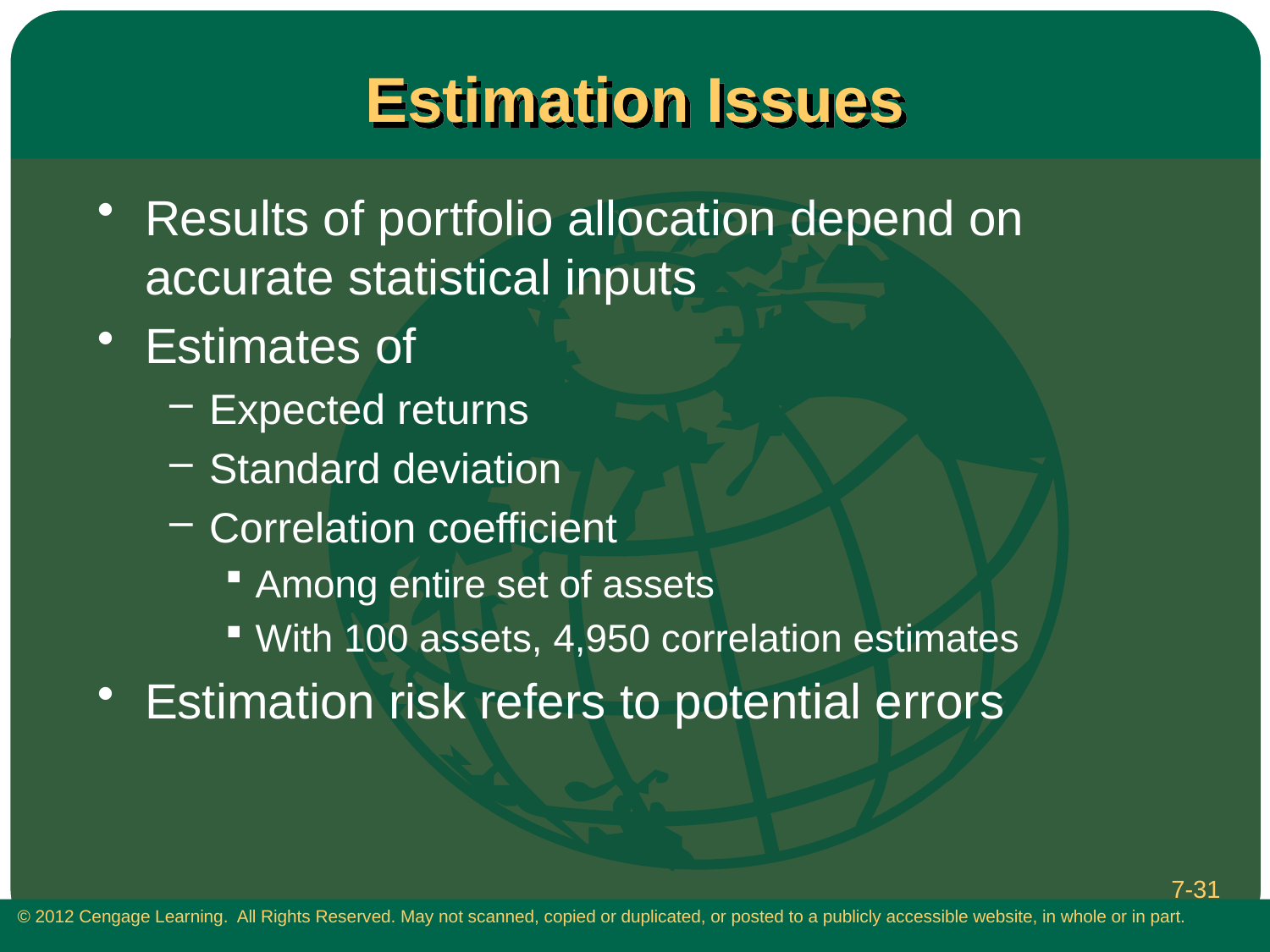

# Estimation Issues
Results of portfolio allocation depend on accurate statistical inputs
Estimates of
Expected returns
Standard deviation
Correlation coefficient
Among entire set of assets
With 100 assets, 4,950 correlation estimates
Estimation risk refers to potential errors
7-31
 © 2012 Cengage Learning.  All Rights Reserved. May not scanned, copied or duplicated, or posted to a publicly accessible website, in whole or in part.